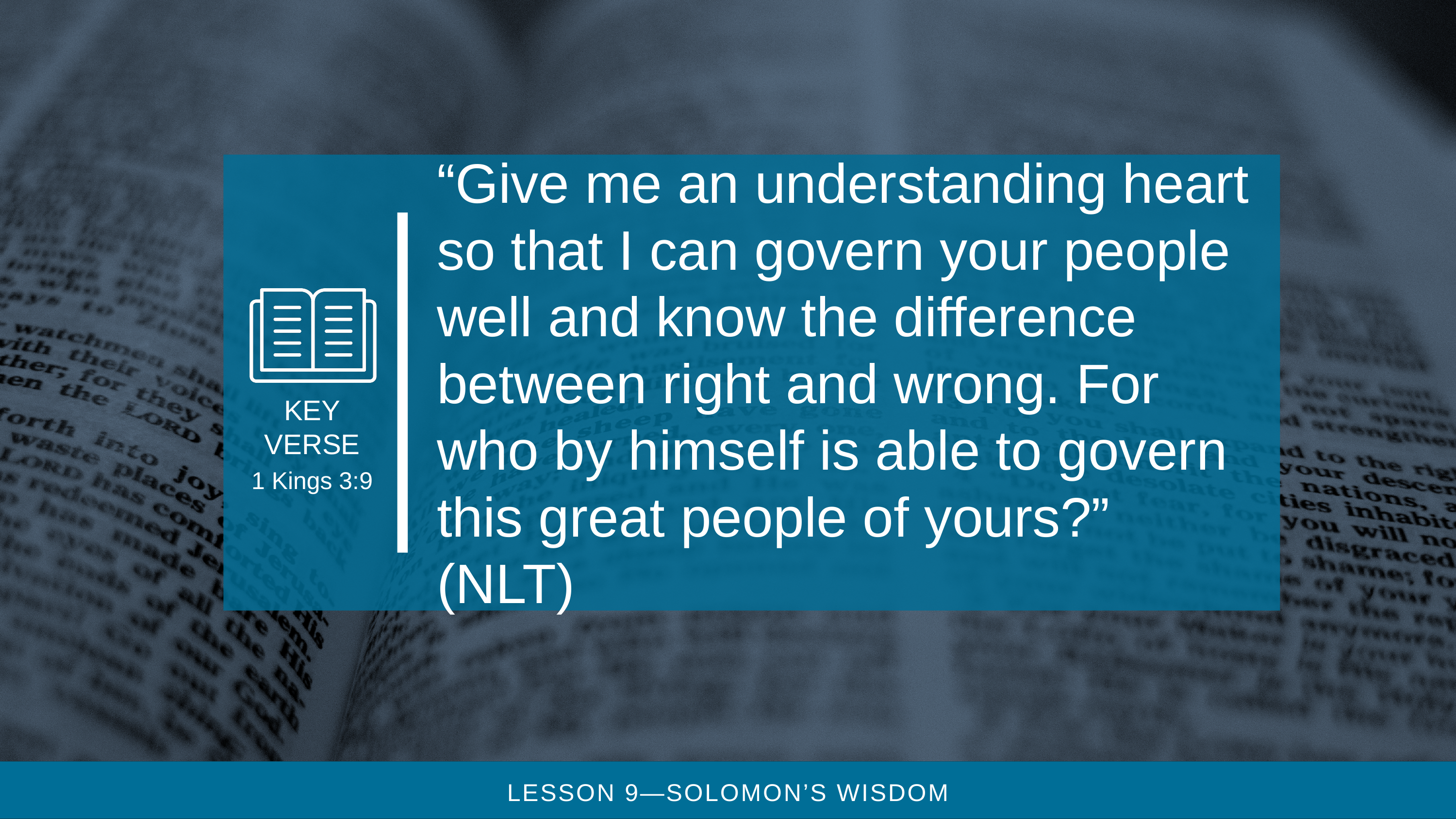

“Give me an understanding heart so that I can govern your people well and know the difference between right and wrong. For who by himself is able to govern this great people of yours?” (nlt)